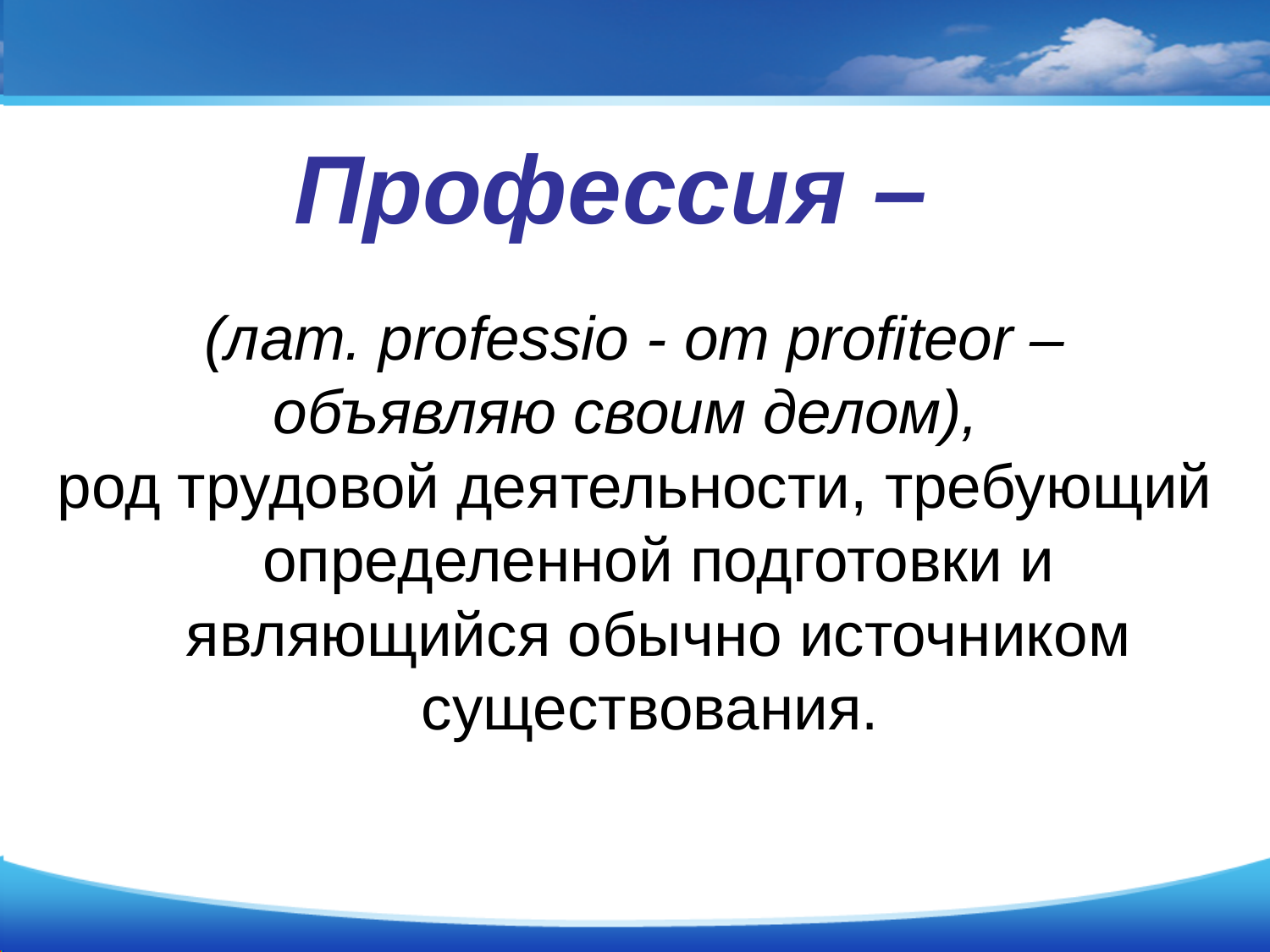

# Профессия –
 (лат. professio - от profiteor –
объявляю своим делом),
род трудовой деятельности, требующий определенной подготовки и являющийся обычно источником существования.